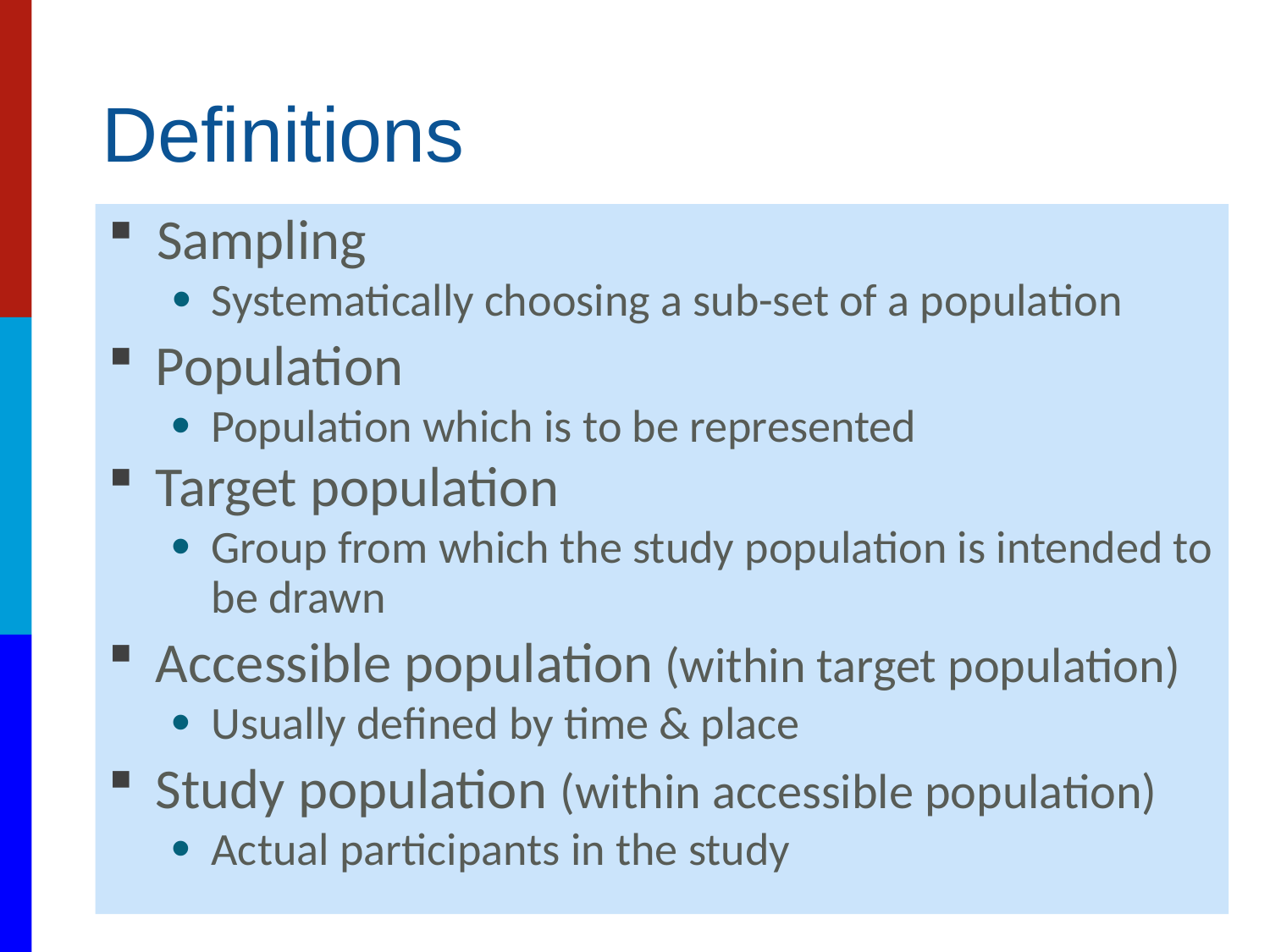

# Definitions
Sampling
Systematically choosing a sub-set of a population
Population
Population which is to be represented
Target population
Group from which the study population is intended to be drawn
Accessible population (within target population)
Usually defined by time & place
Study population (within accessible population)
Actual participants in the study